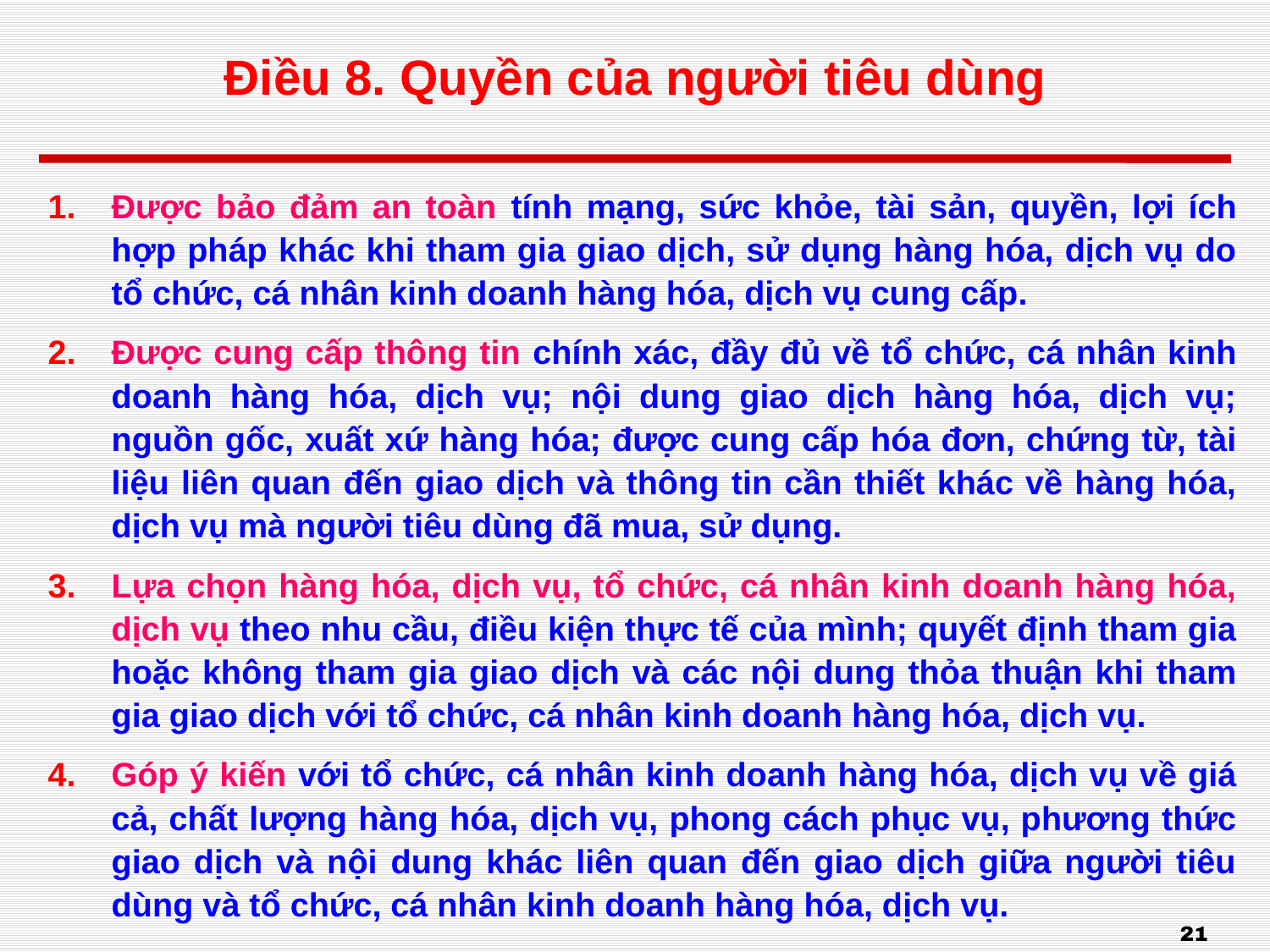

# Điều 8. Quyền của người tiêu dùng
Được bảo đảm an toàn tính mạng, sức khỏe, tài sản, quyền, lợi ích hợp pháp khác khi tham gia giao dịch, sử dụng hàng hóa, dịch vụ do tổ chức, cá nhân kinh doanh hàng hóa, dịch vụ cung cấp.
Được cung cấp thông tin chính xác, đầy đủ về tổ chức, cá nhân kinh doanh hàng hóa, dịch vụ; nội dung giao dịch hàng hóa, dịch vụ; nguồn gốc, xuất xứ hàng hóa; được cung cấp hóa đơn, chứng từ, tài liệu liên quan đến giao dịch và thông tin cần thiết khác về hàng hóa, dịch vụ mà người tiêu dùng đã mua, sử dụng.
Lựa chọn hàng hóa, dịch vụ, tổ chức, cá nhân kinh doanh hàng hóa, dịch vụ theo nhu cầu, điều kiện thực tế của mình; quyết định tham gia hoặc không tham gia giao dịch và các nội dung thỏa thuận khi tham gia giao dịch với tổ chức, cá nhân kinh doanh hàng hóa, dịch vụ.
Góp ý kiến với tổ chức, cá nhân kinh doanh hàng hóa, dịch vụ về giá cả, chất lượng hàng hóa, dịch vụ, phong cách phục vụ, phương thức giao dịch và nội dung khác liên quan đến giao dịch giữa người tiêu dùng và tổ chức, cá nhân kinh doanh hàng hóa, dịch vụ.